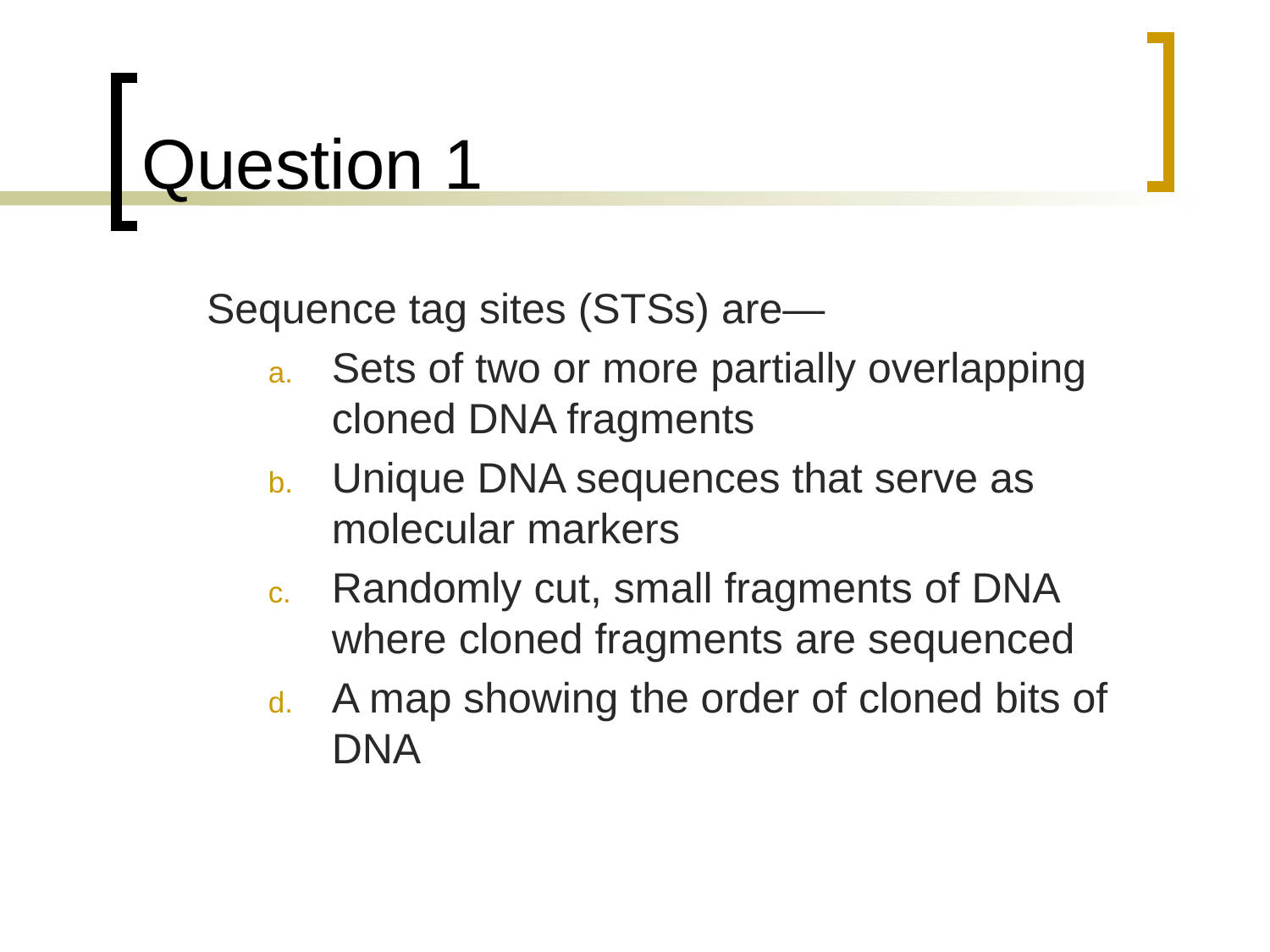

# Question 1
	Sequence tag sites (STSs) are—
Sets of two or more partially overlapping cloned DNA fragments
Unique DNA sequences that serve as molecular markers
Randomly cut, small fragments of DNA where cloned fragments are sequenced
A map showing the order of cloned bits of DNA